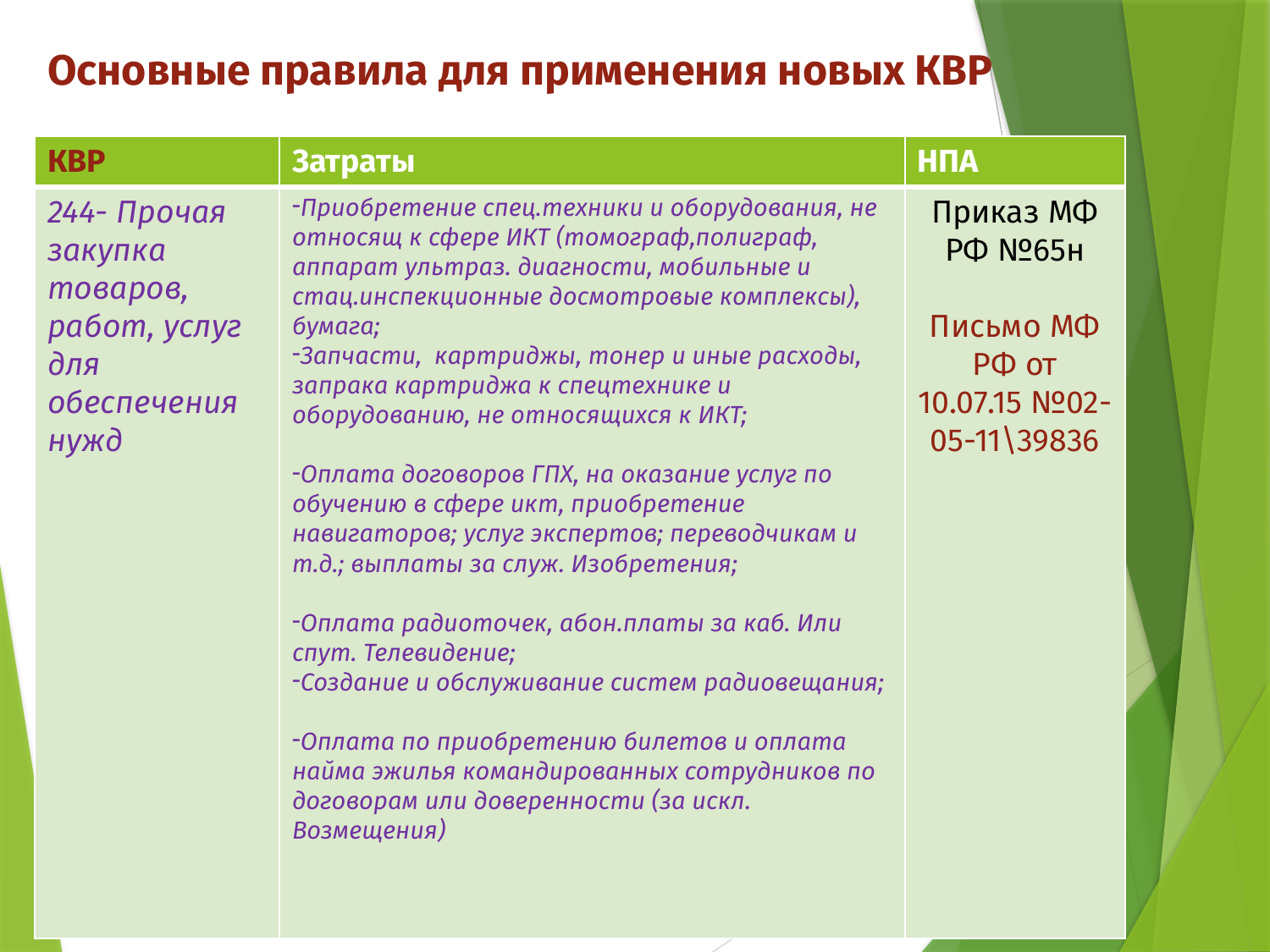

# Основные правила для применения новых КВР
| КВР | Затраты | НПА |
| --- | --- | --- |
| 244- Прочая закупка товаров, работ, услуг для обеспечения нужд | Приобретение спец.техники и оборудования, не относящ к сфере ИКТ (томограф,полиграф, аппарат ультраз. диагности, мобильные и стац.инспекционные досмотровые комплексы), бумага; Запчасти, картриджы, тонер и иные расходы, запрака картриджа к спецтехнике и оборудованию, не относящихся к ИКТ; Оплата договоров ГПХ, на оказание услуг по обучению в сфере икт, приобретение навигаторов; услуг экспертов; переводчикам и т.д.; выплаты за служ. Изобретения; Оплата радиоточек, абон.платы за каб. Или спут. Телевидение; Создание и обслуживание систем радиовещания; Оплата по приобретению билетов и оплата найма эжилья командированных сотрудников по договорам или доверенности (за искл. Возмещения) | Приказ МФ РФ №65н Письмо МФ РФ от 10.07.15 №02-05-11\39836 |